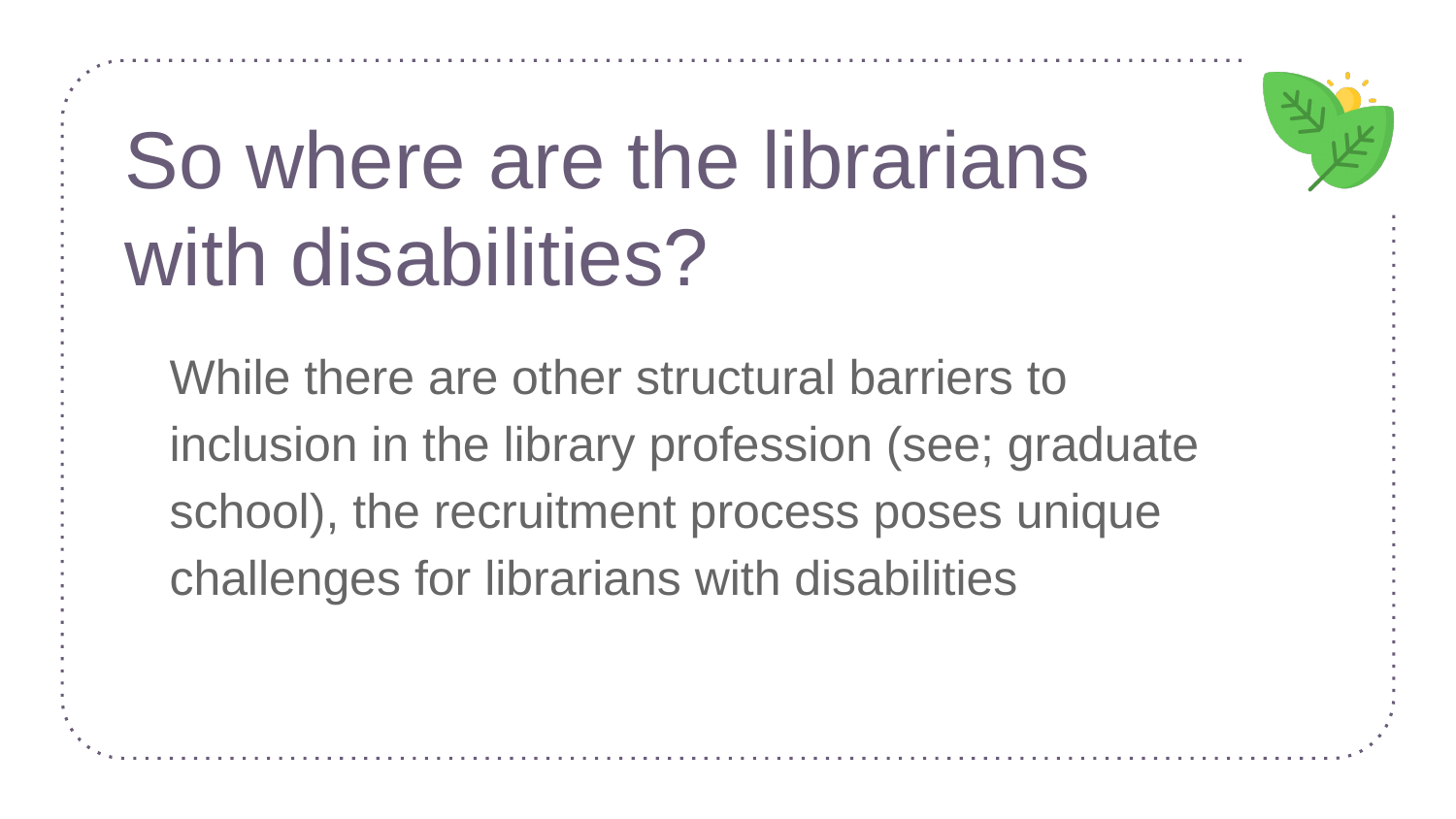

# So where are the librarians with disabilities?
While there are other structural barriers to inclusion in the library profession (see; graduate school), the recruitment process poses unique challenges for librarians with disabilities